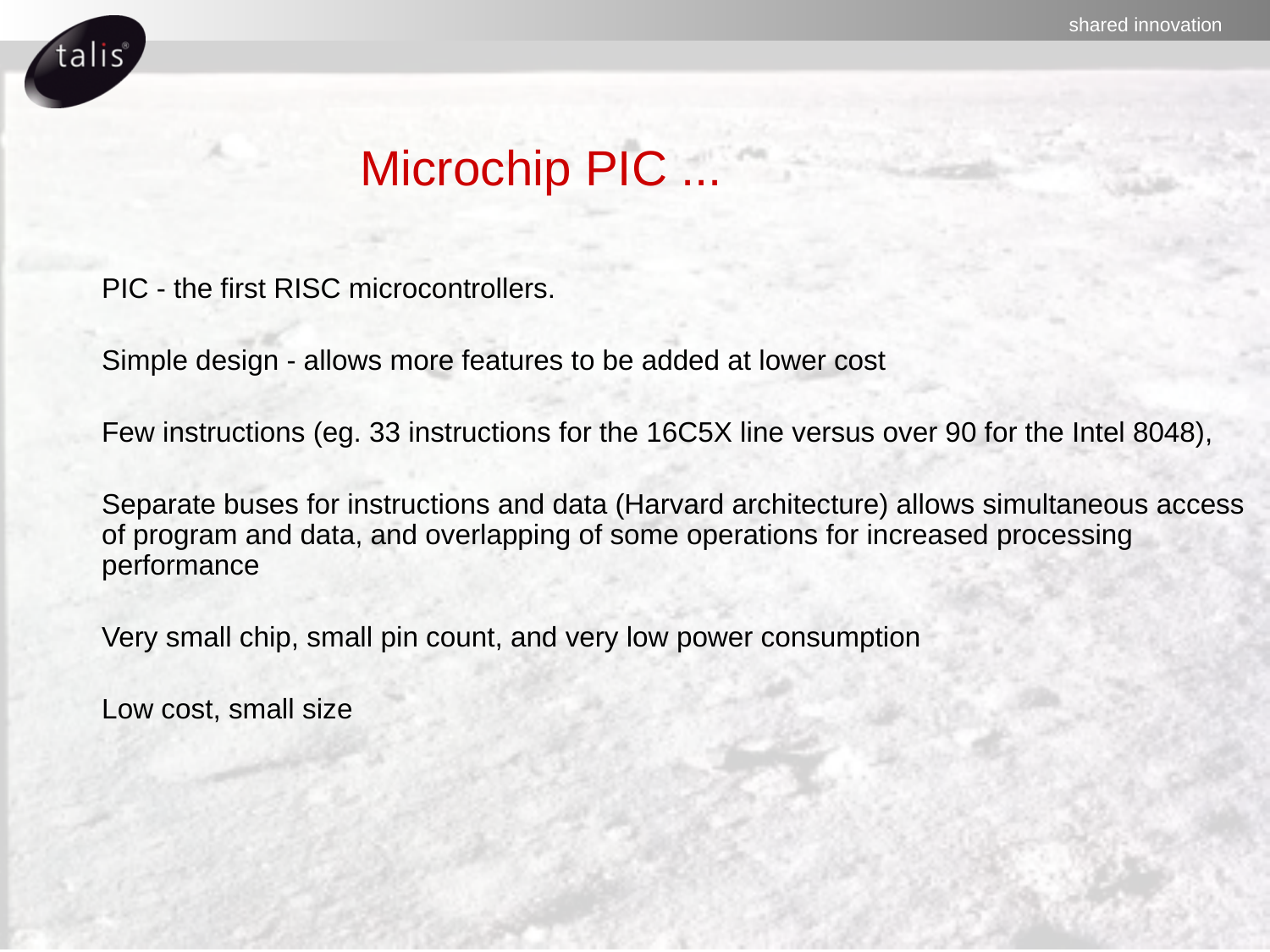

# Microchip PIC ...
PIC - the first RISC microcontrollers.

Simple design - allows more features to be added at lower cost

Few instructions (eg. 33 instructions for the 16C5X line versus over 90 for the Intel 8048),

Separate buses for instructions and data (Harvard architecture) allows simultaneous access of program and data, and overlapping of some operations for increased processing performance

Very small chip, small pin count, and very low power consumption

Low cost, small size